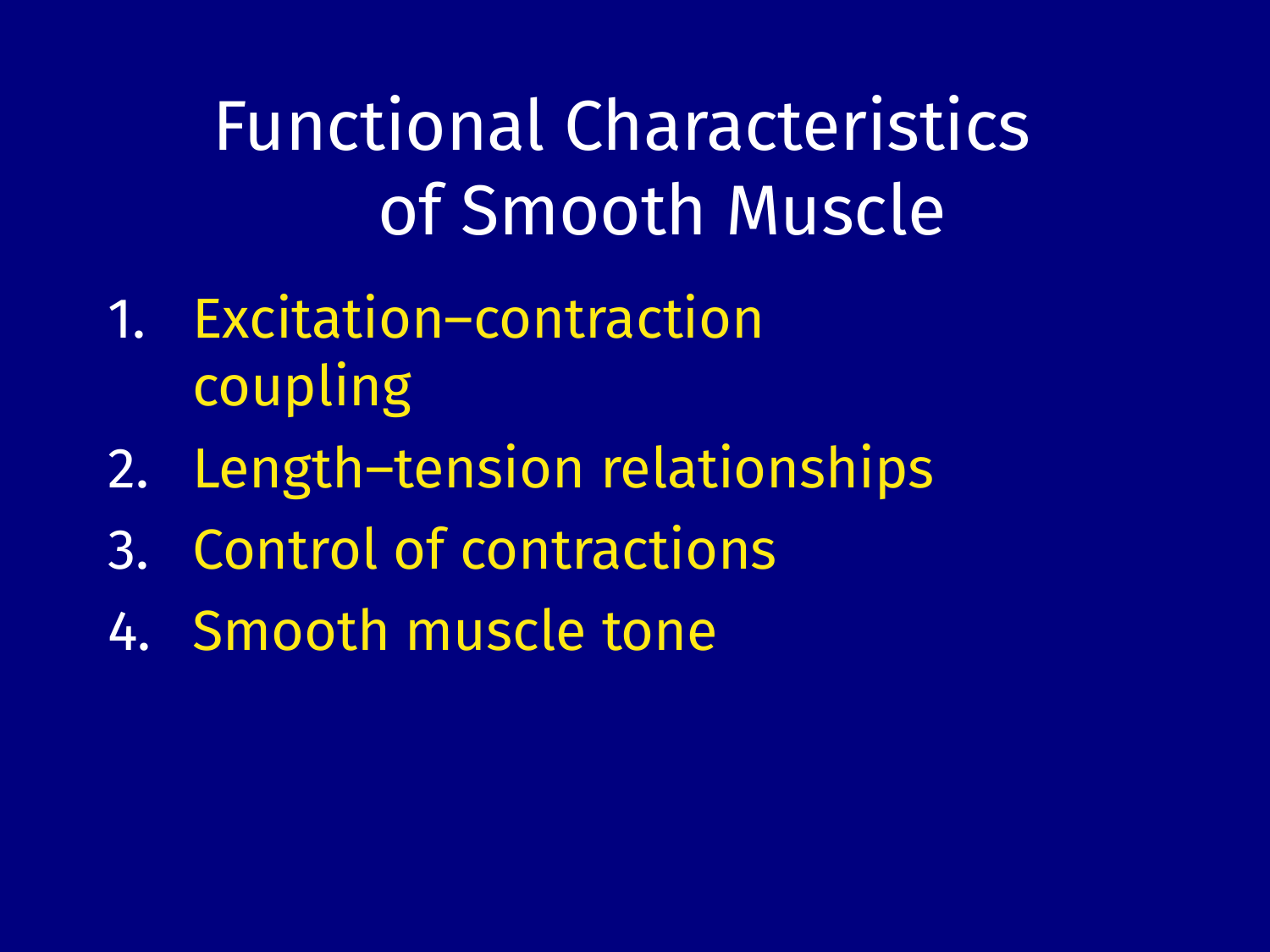

# Functional Characteristics  of Smooth Muscle
Excitation–contraction coupling
Length–tension relationships
Control of contractions
Smooth muscle tone